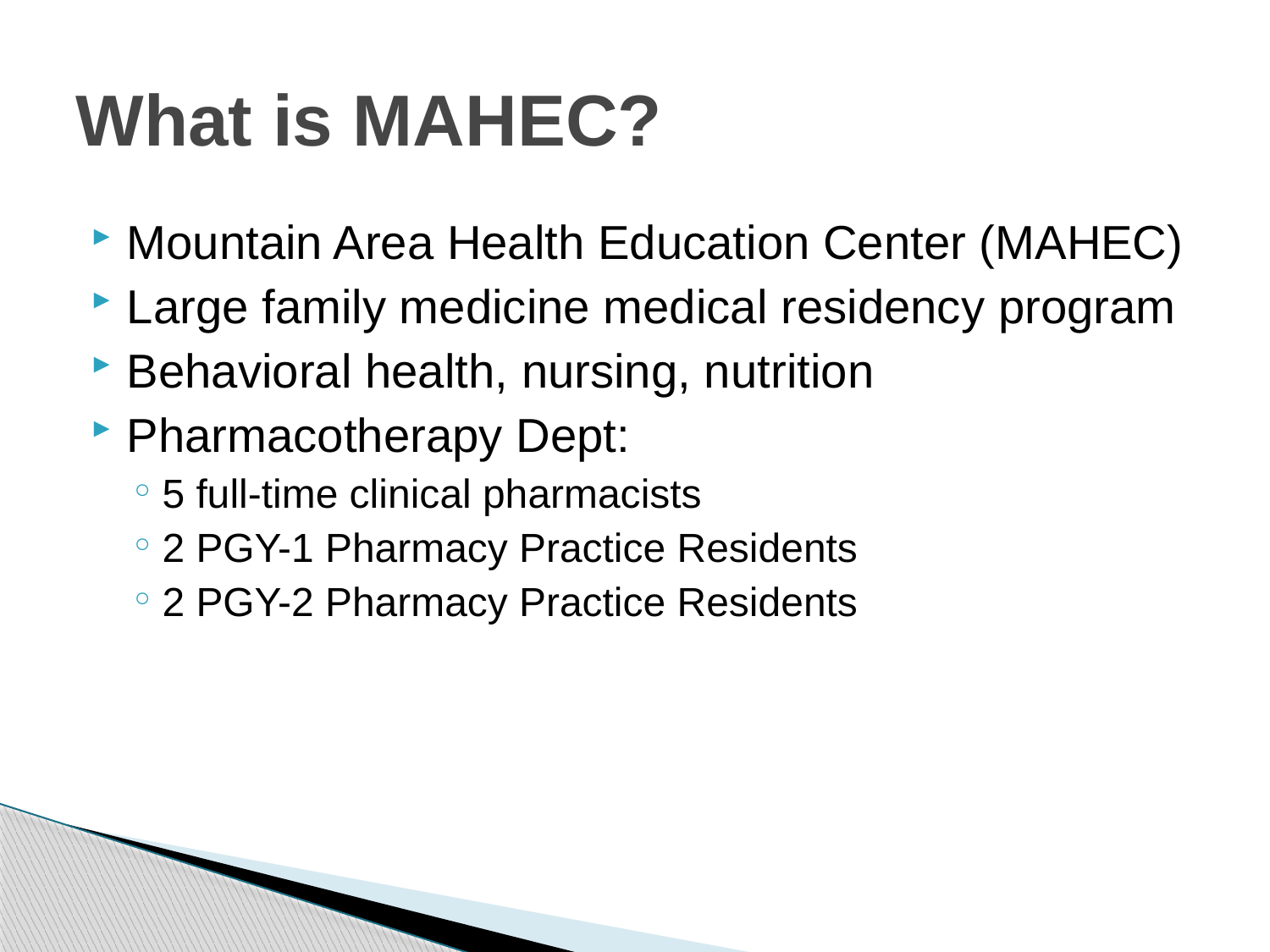

# What is MAHEC?
Mountain Area Health Education Center (MAHEC)
Large family medicine medical residency program
Behavioral health, nursing, nutrition
Pharmacotherapy Dept:
5 full-time clinical pharmacists
2 PGY-1 Pharmacy Practice Residents
2 PGY-2 Pharmacy Practice Residents